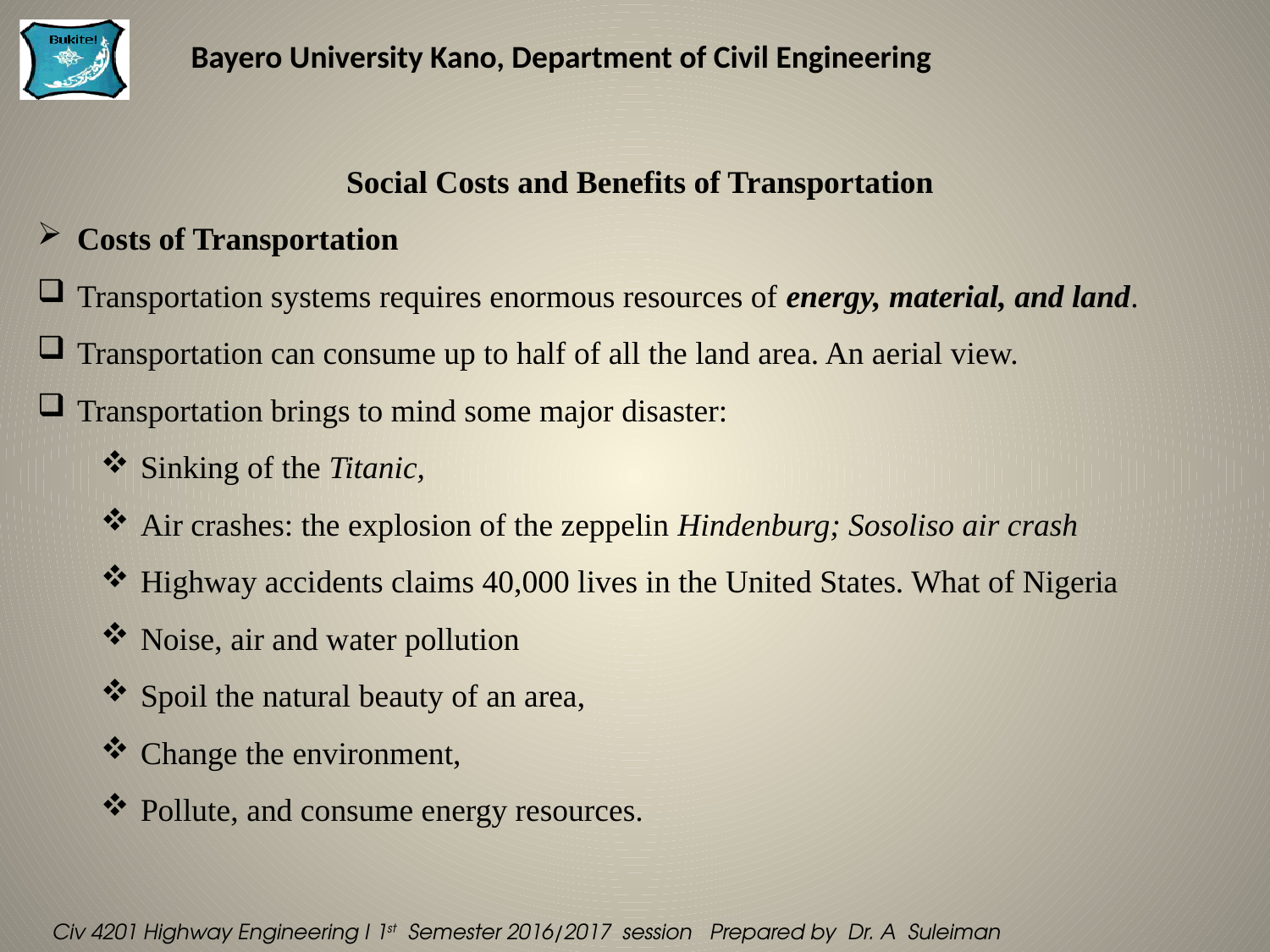

Social Costs and Benefits of Transportation
Costs of Transportation
Transportation systems requires enormous resources of energy, material, and land.
Transportation can consume up to half of all the land area. An aerial view.
Transportation brings to mind some major disaster:
Sinking of the Titanic,
Air crashes: the explosion of the zeppelin Hindenburg; Sosoliso air crash
Highway accidents claims 40,000 lives in the United States. What of Nigeria
Noise, air and water pollution
Spoil the natural beauty of an area,
Change the environment,
Pollute, and consume energy resources.